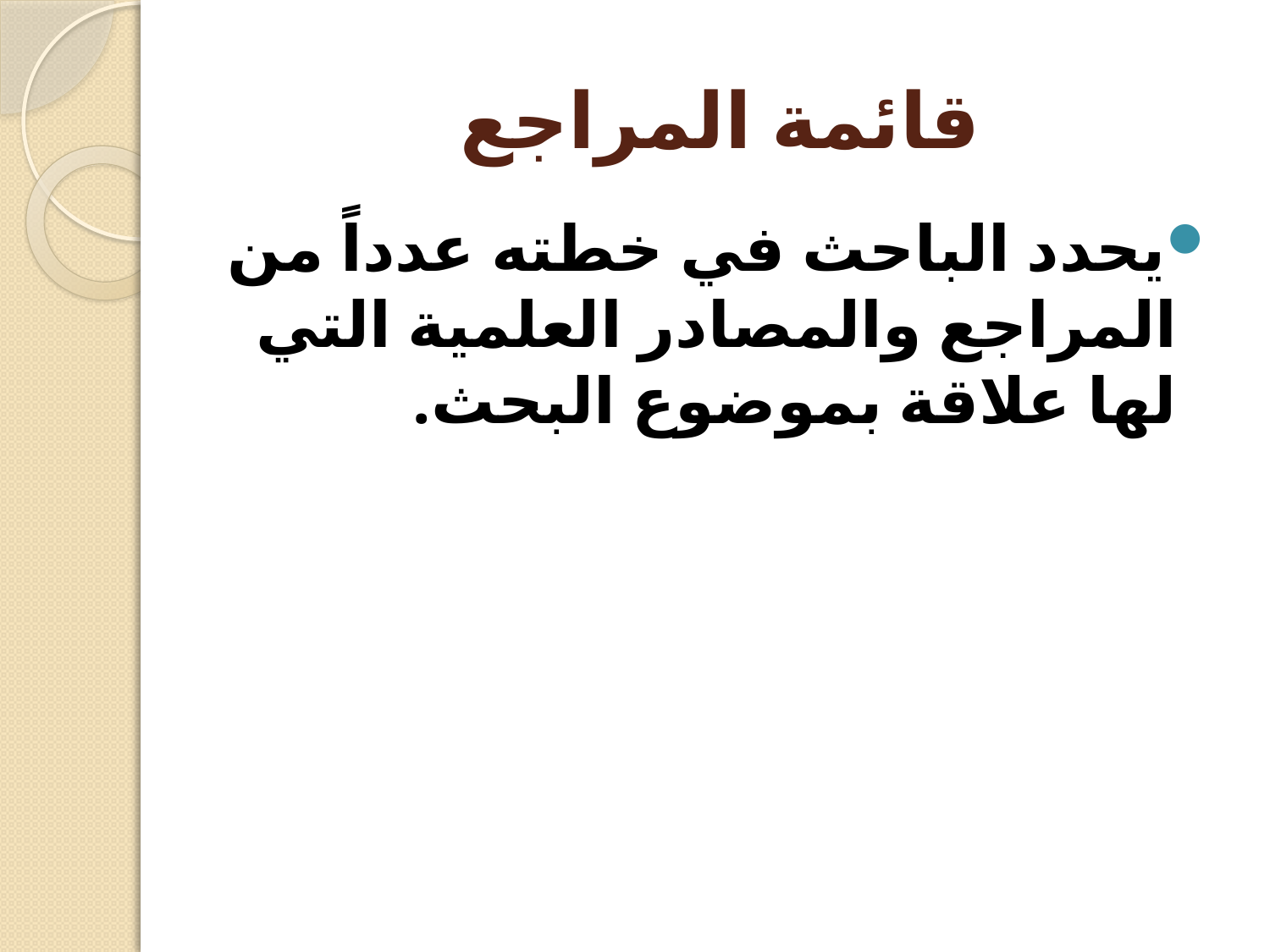

# قائمة المراجع
يحدد الباحث في خطته عدداً من المراجع والمصادر العلمية التي لها علاقة بموضوع البحث.